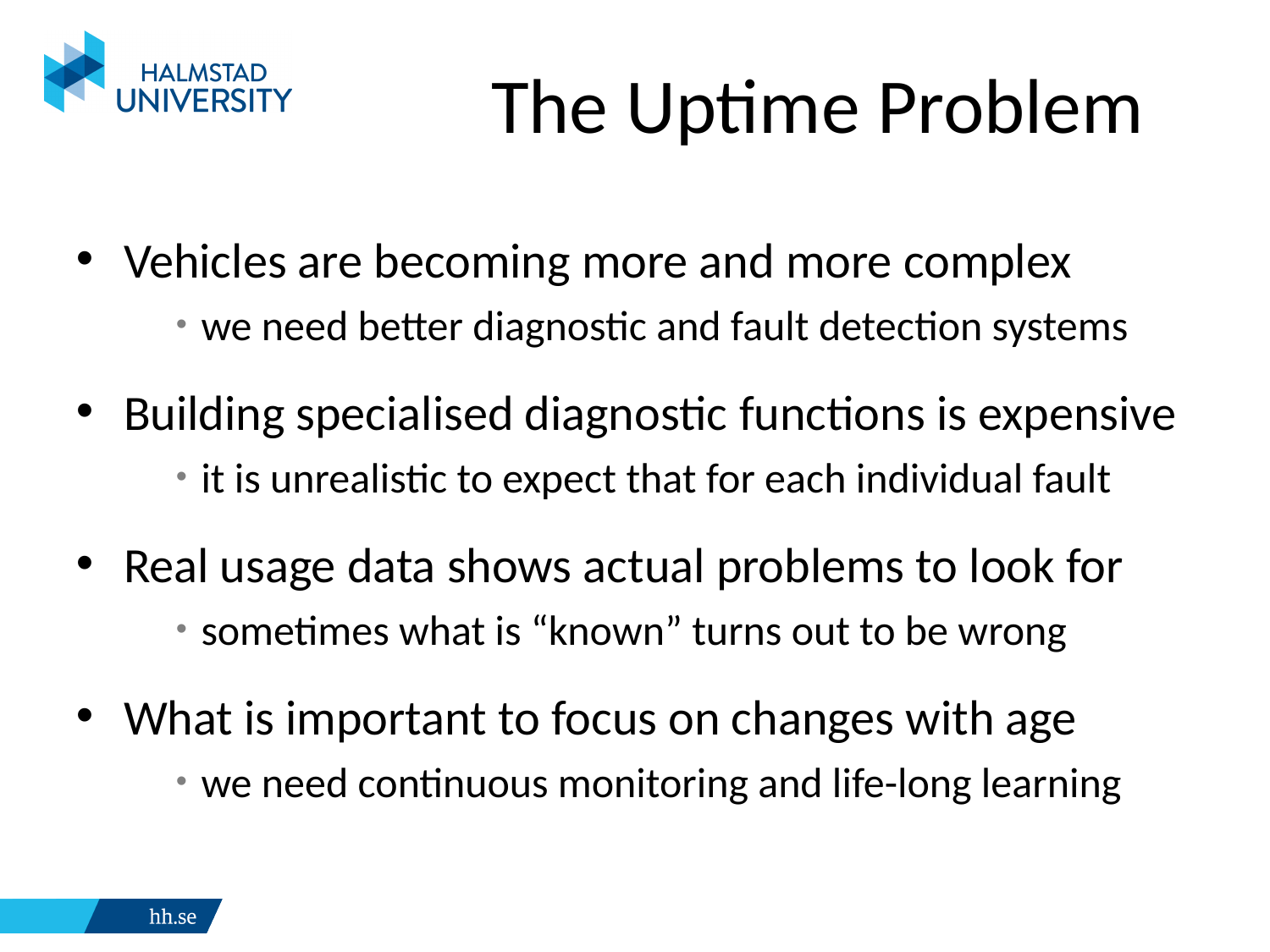

# The Uptime Problem
Vehicles are becoming more and more complex
we need better diagnostic and fault detection systems
Building specialised diagnostic functions is expensive
it is unrealistic to expect that for each individual fault
Real usage data shows actual problems to look for
sometimes what is “known” turns out to be wrong
What is important to focus on changes with age
we need continuous monitoring and life-long learning